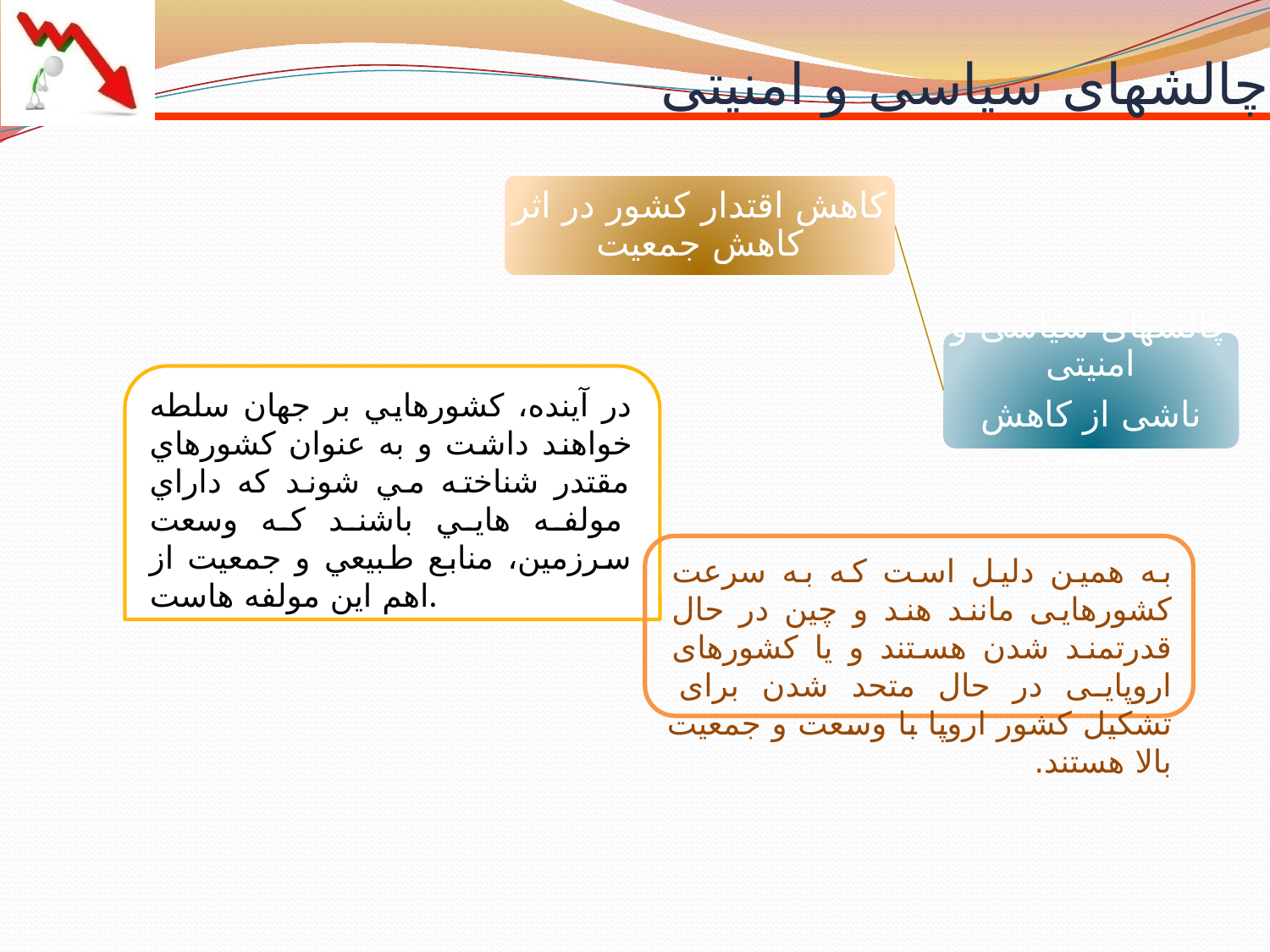

# چالشهای سیاسی و امنیتی
کاهش اقتدار کشور در اثر کاهش جمعیت

چالشهای سیاسی و امنیتی
ناشی از کاهش جمعیت
در آينده، كشورهايي بر جهان سلطه خواهند داشت و به عنوان كشورهاي مقتدر شناخته مي شوند که داراي مولفه هايي باشند که وسعت سرزمين، منابع طبيعي و جمعيت از اهم اين مولفه هاست.
به همین دلیل است كه به سرعت كشورهایی مانند هند و چین در حال قدرتمند شدن هستند و یا كشورهای اروپایی در حال متحد شدن برای تشكیل كشور اروپا با وسعت و جمعیت بالا هستند.